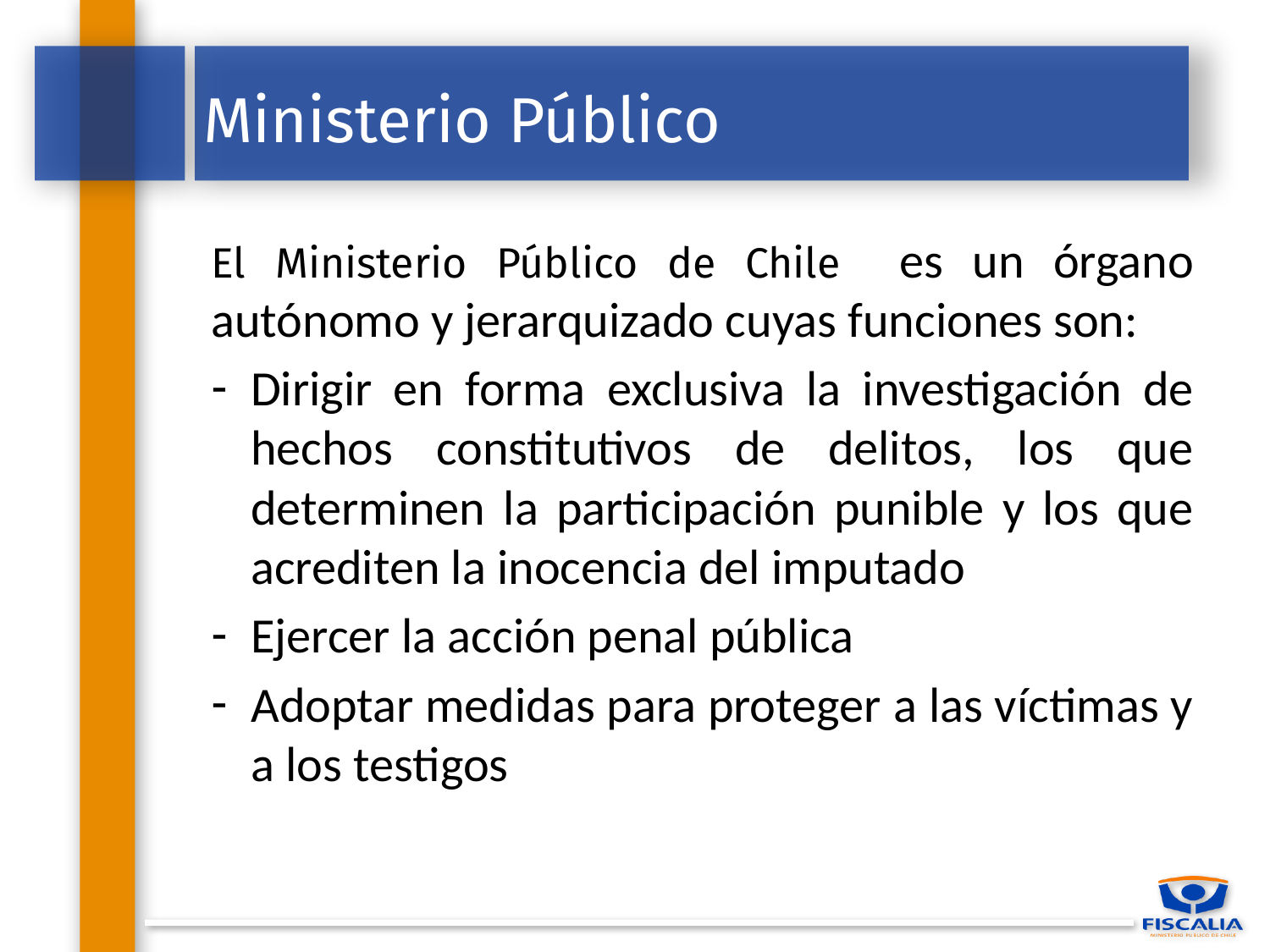

# Ministerio Público
El Ministerio Público de Chile  es un órgano autónomo y jerarquizado cuyas funciones son:
Dirigir en forma exclusiva la investigación de hechos constitutivos de delitos, los que determinen la participación punible y los que acrediten la inocencia del imputado
Ejercer la acción penal pública
Adoptar medidas para proteger a las víctimas y a los testigos